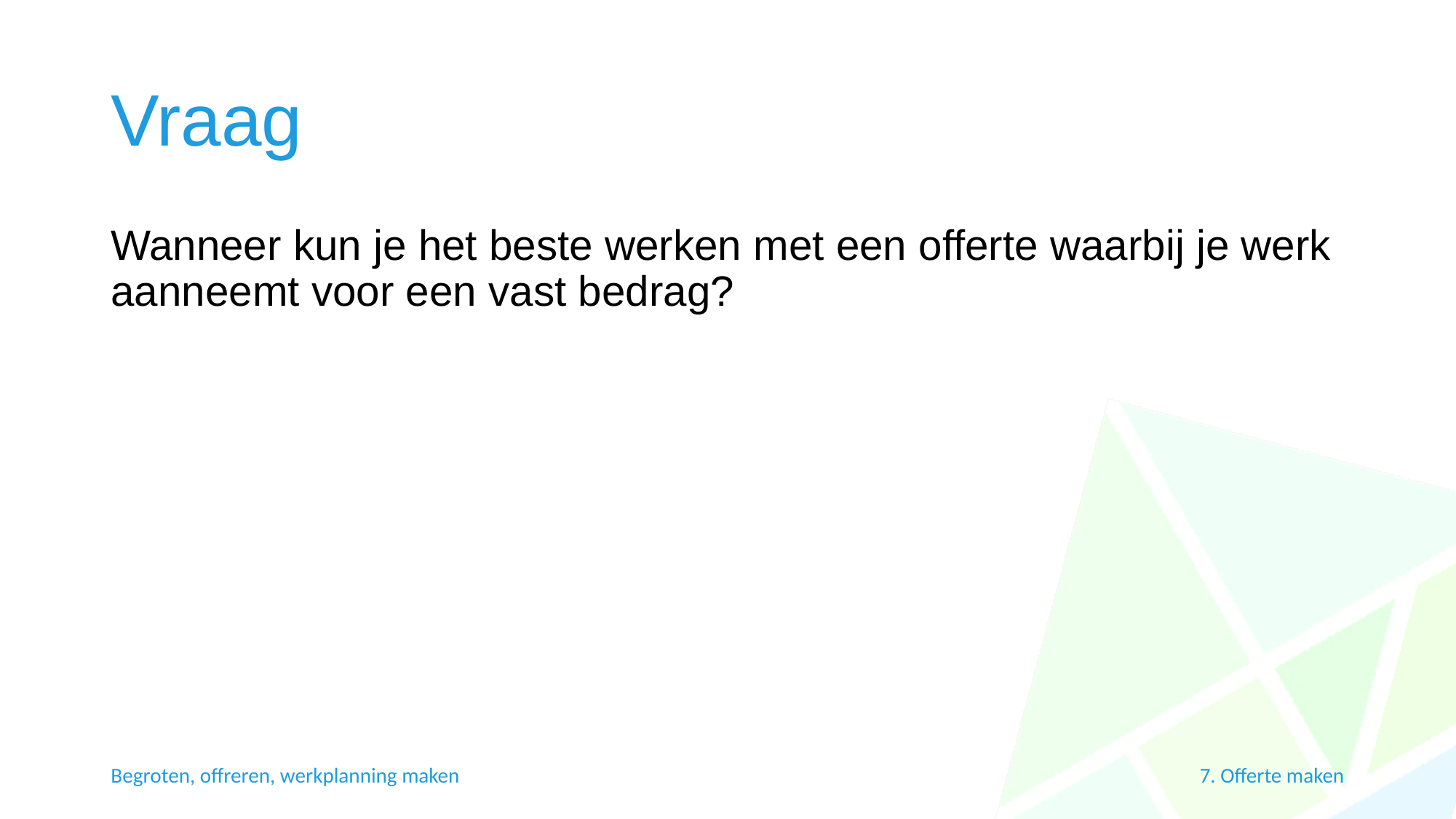

# Vraag
Wanneer kun je het beste werken met een offerte waarbij je werk aanneemt voor een vast bedrag?

7. Offerte maken

Begroten, offreren, werkplanning maken